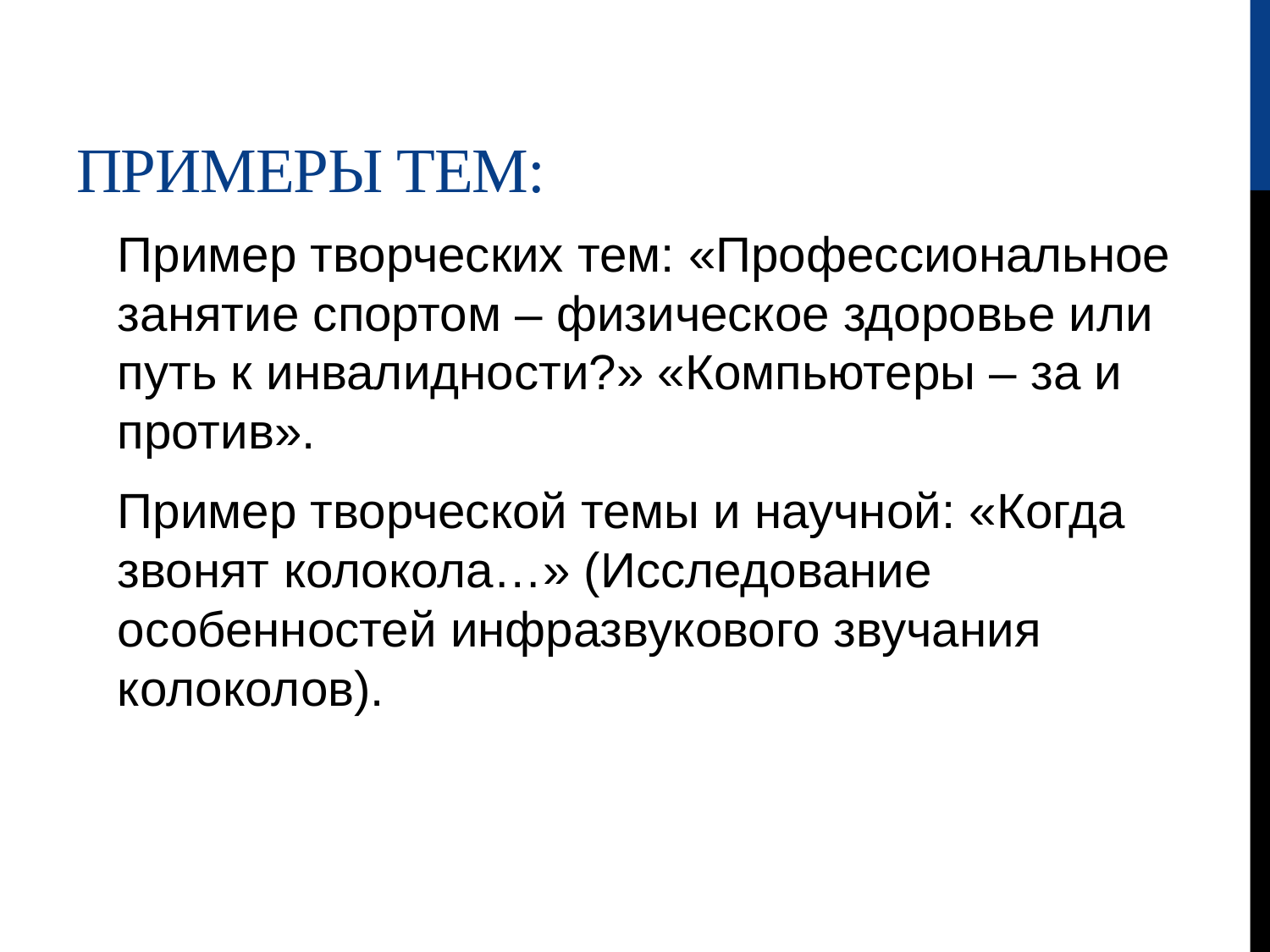

# Примеры тем:
Пример творческих тем: «Профессиональное занятие спортом – физическое здоровье или путь к инвалидности?» «Компьютеры – за и против».
Пример творческой темы и научной: «Когда звонят колокола…» (Исследование особенностей инфразвукового звучания колоколов).